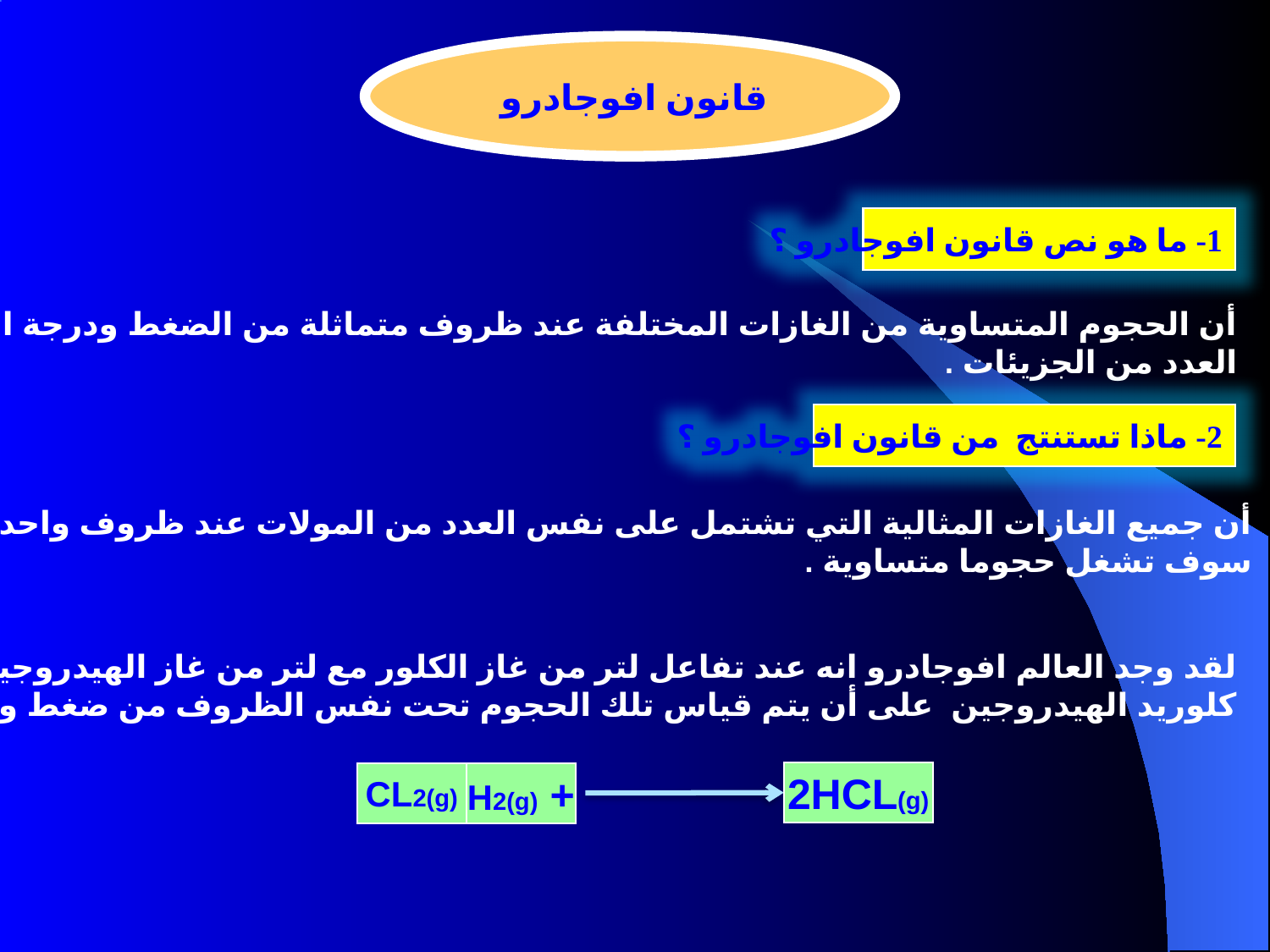

قانون افوجادرو
1- ما هو نص قانون افوجادرو ؟
أن الحجوم المتساوية من الغازات المختلفة عند ظروف متماثلة من الضغط ودرجة الحرارة تحتوي على نفس
العدد من الجزيئات .
2- ماذا تستنتج  من قانون افوجادرو ؟
أن جميع الغازات المثالية التي تشتمل على نفس العدد من المولات عند ظروف واحدة من الضغط ودرجة الحرارة
سوف تشغل حجوما متساوية .
لقد وجد العالم افوجادرو انه عند تفاعل لتر من غاز الكلور مع لتر من غاز الهيدروجين ينتج لترين  من غاز
كلوريد الهيدروجين  على أن يتم قياس تلك الحجوم تحت نفس الظروف من ضغط ودرجة حرارة :
2HCL(g)
CL2(g)
+ H2(g)